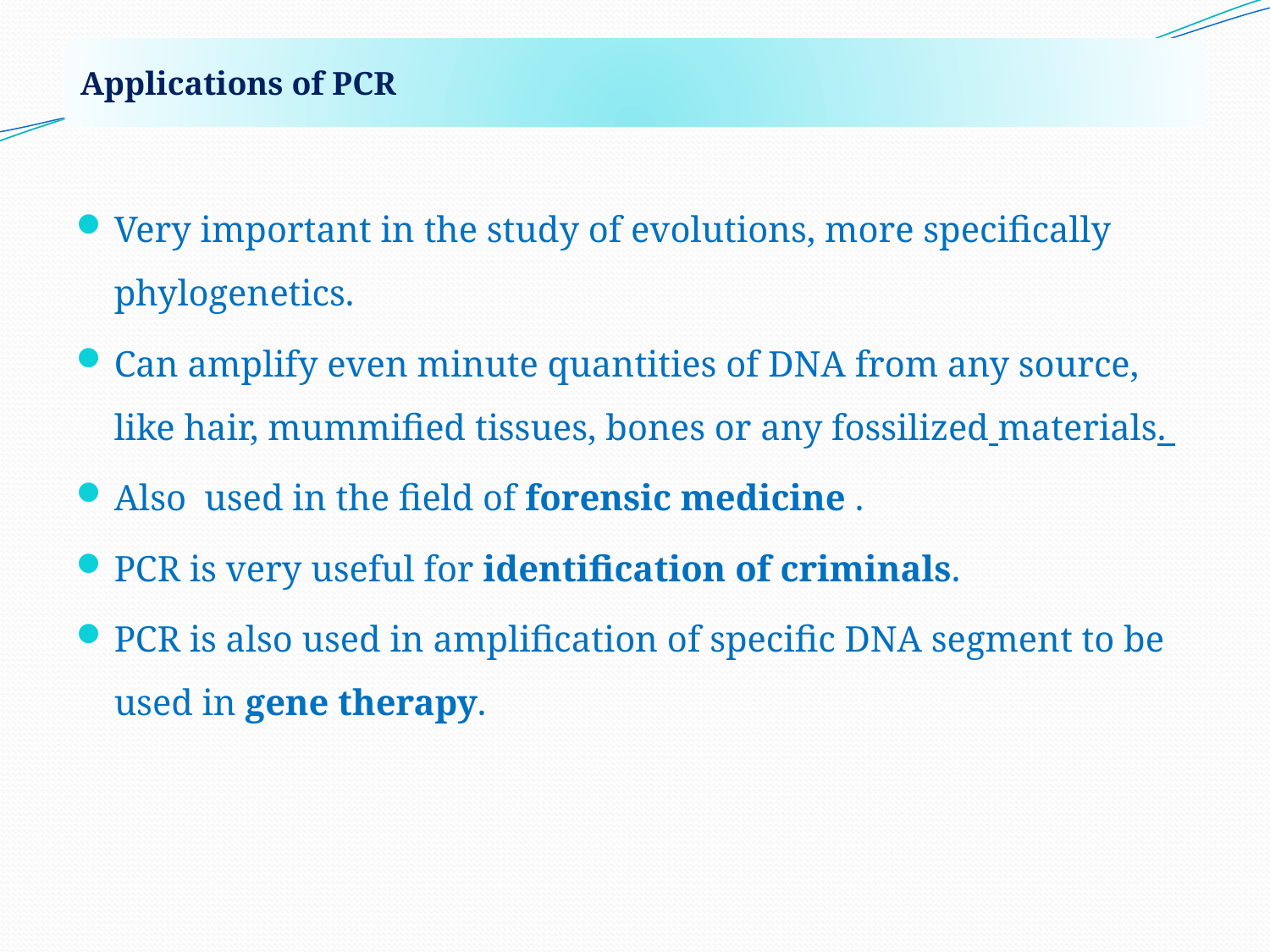

Applications of PCR
Very important in the study of evolutions, more specifically phylogenetics.
Can amplify even minute quantities of DNA from any source, like hair, mummified tissues, bones or any fossilized materials.
Also  used in the field of forensic medicine .
PCR is very useful for identification of criminals.
PCR is also used in amplification of specific DNA segment to be used in gene therapy.